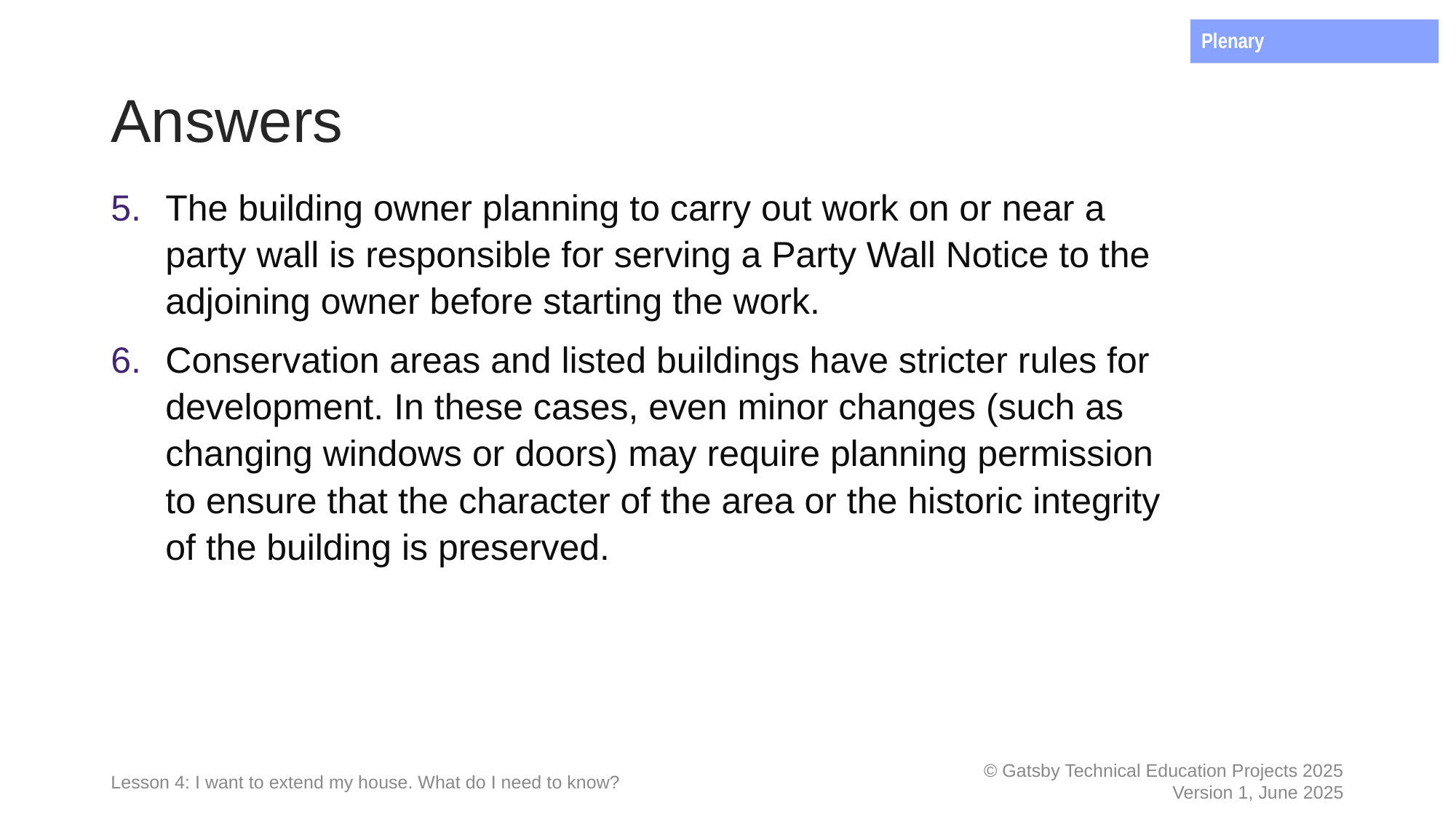

Plenary
# Answers
The building owner planning to carry out work on or near a party wall is responsible for serving a Party Wall Notice to the adjoining owner before starting the work.
Conservation areas and listed buildings have stricter rules for development. In these cases, even minor changes (such as changing windows or doors) may require planning permission to ensure that the character of the area or the historic integrity of the building is preserved.
Lesson 4: I want to extend my house. What do I need to know?